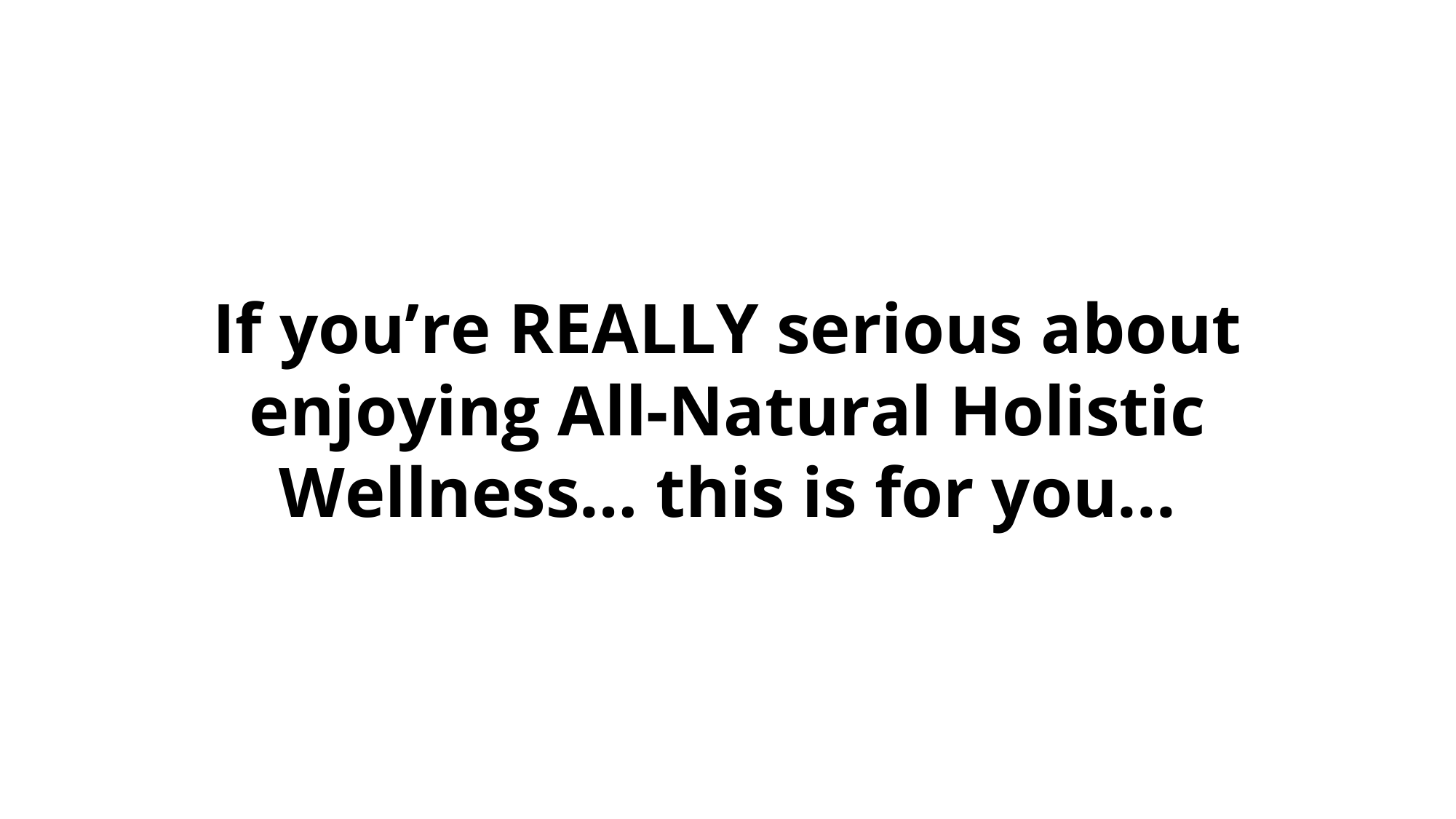

If you’re REALLY serious about enjoying All-Natural Holistic Wellness… this is for you...